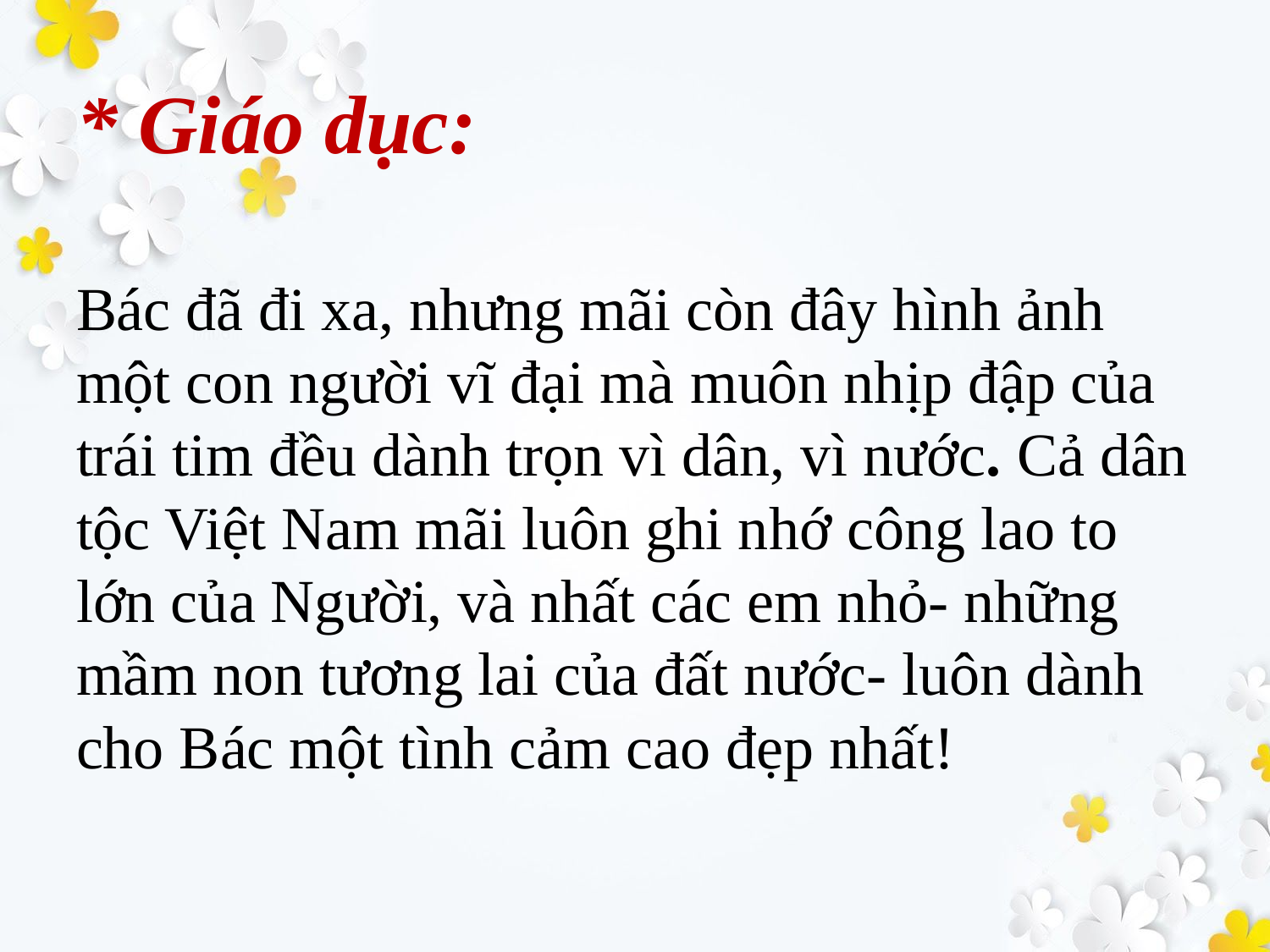

# * Giáo dục: Bác đã đi xa, nhưng mãi còn đây hình ảnh một con người vĩ đại mà muôn nhịp đập của trái tim đều dành trọn vì dân, vì nước. Cả dân tộc Việt Nam mãi luôn ghi nhớ công lao to lớn của Người, và nhất các em nhỏ- những mầm non tương lai của đất nước- luôn dành cho Bác một tình cảm cao đẹp nhất!